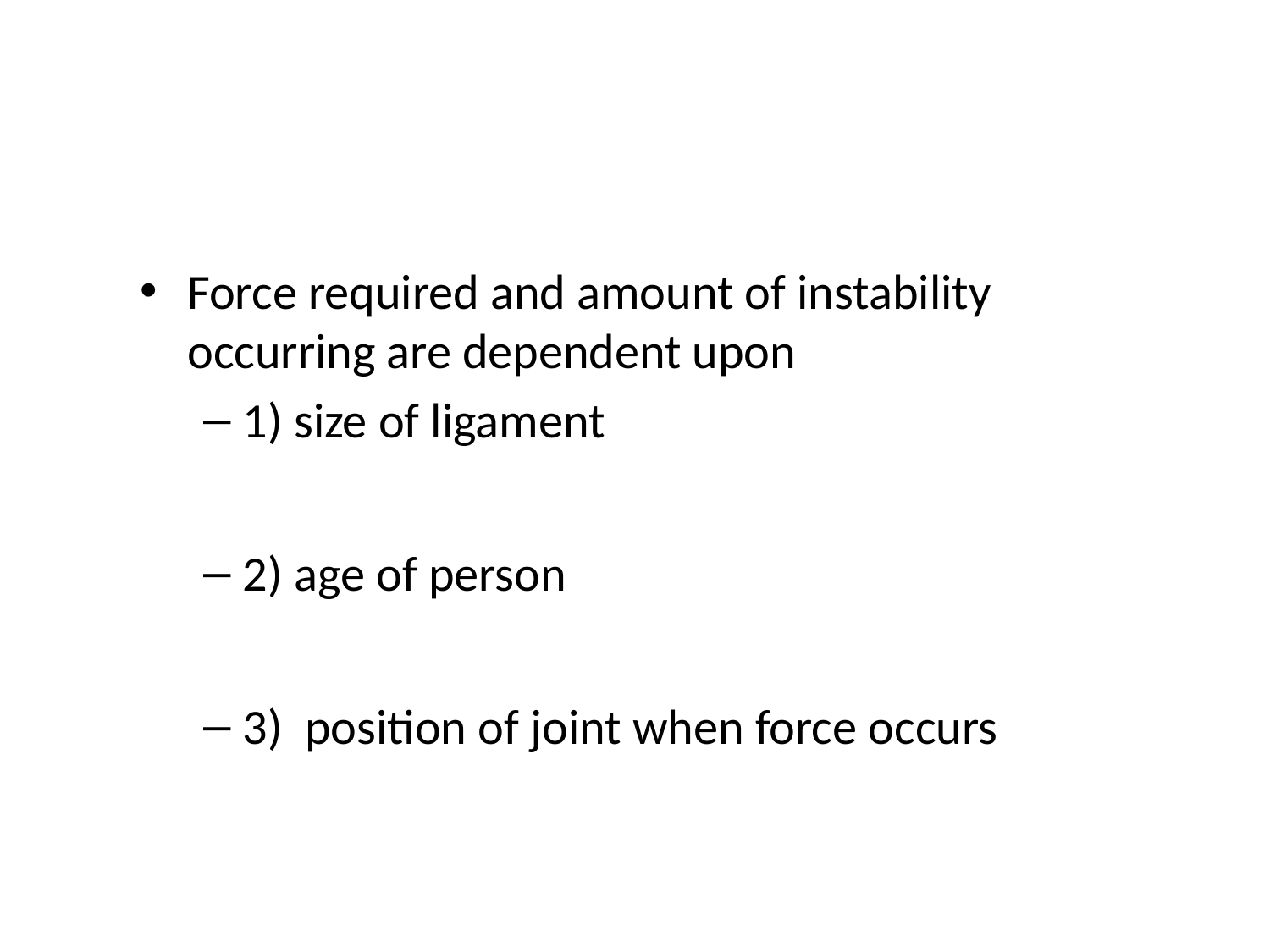

#
Force required and amount of instability occurring are dependent upon
1) size of ligament

2) age of person

3)  position of joint when force occurs